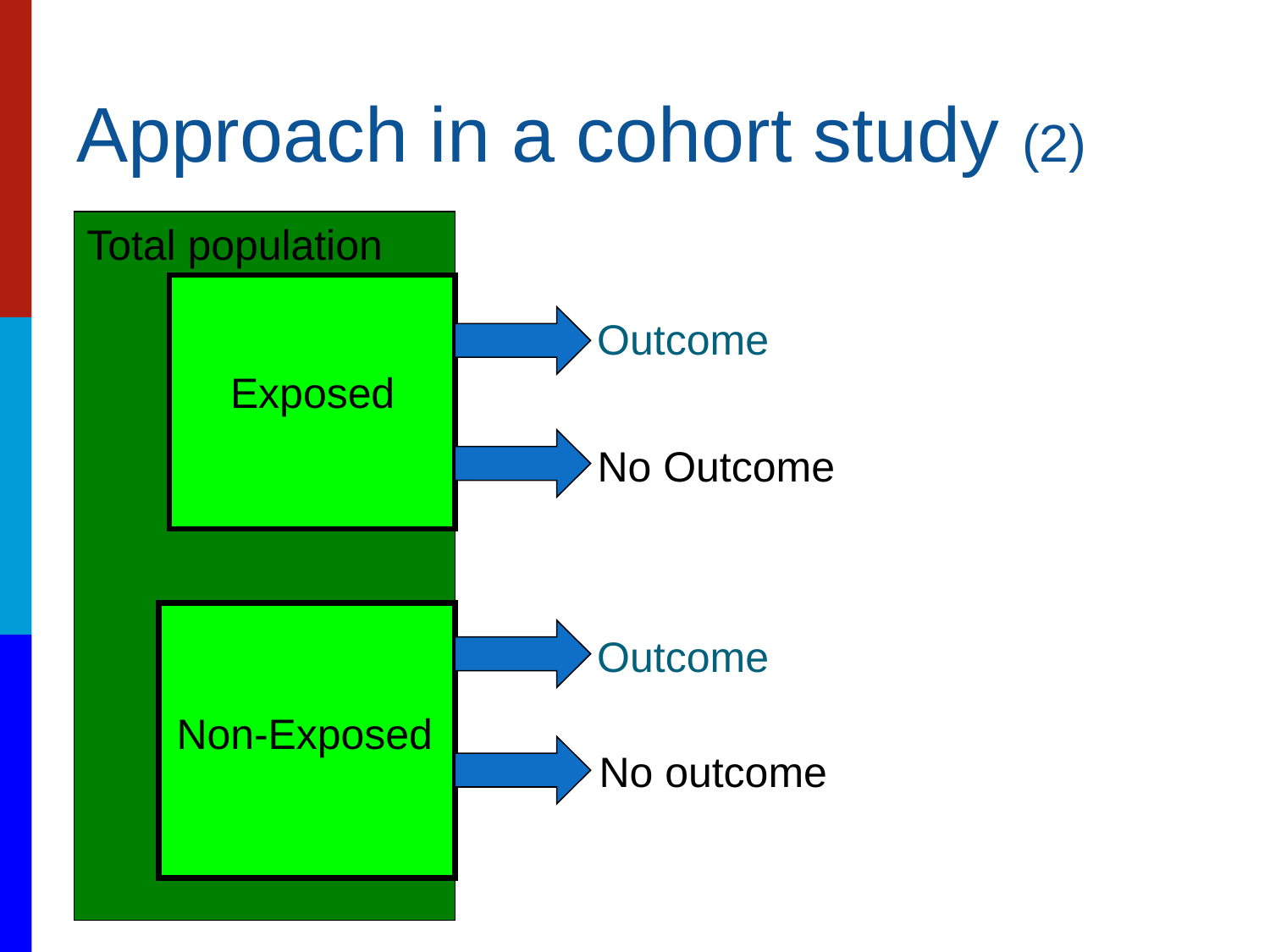

# Approach in a cohort study (2)

Total population

Outcome
Exposed

No Outcome

Outcome
Non-Exposed

No outcome